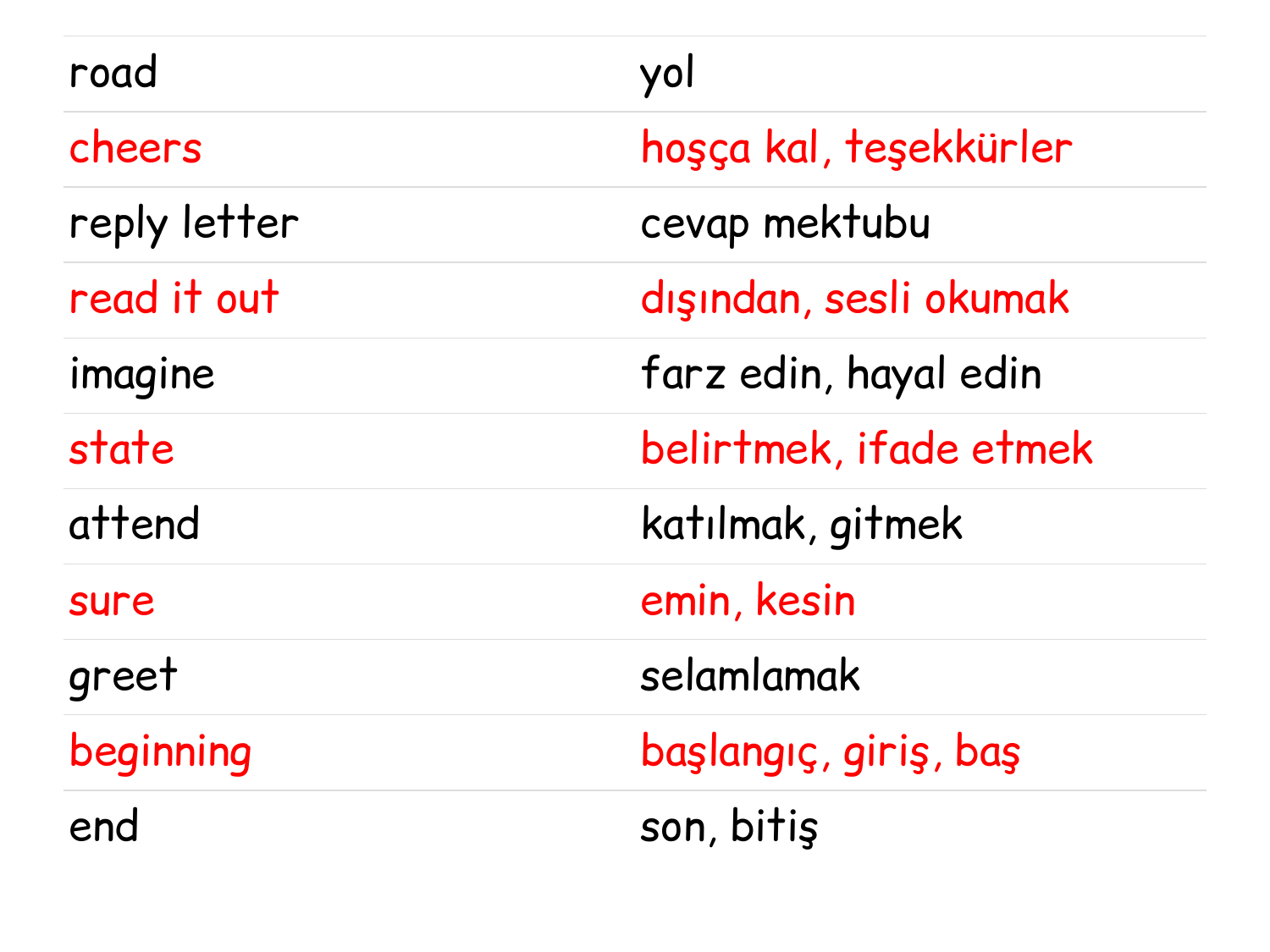

| road | yol |
| --- | --- |
| cheers | hoşça kal, teşekkürler |
| reply letter | cevap mektubu |
| read it out | dışından, sesli okumak |
| imagine | farz edin, hayal edin |
| state | belirtmek, ifade etmek |
| attend | katılmak, gitmek |
| sure | emin, kesin |
| greet | selamlamak |
| beginning | başlangıç, giriş, baş |
| end | son, bitiş |
#